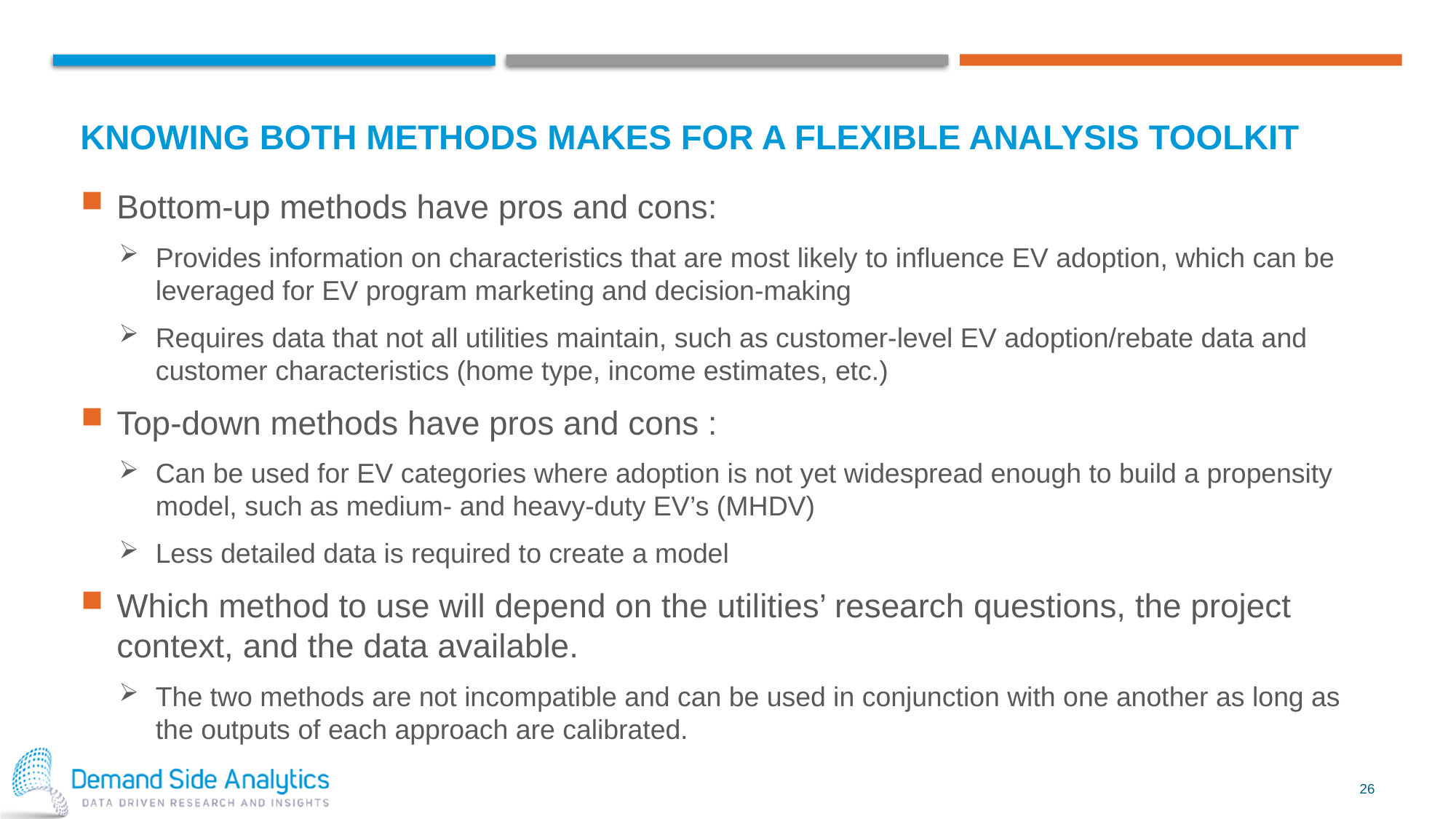

# knowing both methods makes for a flexible analysis toolkit
Bottom-up methods have pros and cons:
Provides information on characteristics that are most likely to influence EV adoption, which can be leveraged for EV program marketing and decision-making
Requires data that not all utilities maintain, such as customer-level EV adoption/rebate data and customer characteristics (home type, income estimates, etc.)
Top-down methods have pros and cons :
Can be used for EV categories where adoption is not yet widespread enough to build a propensity model, such as medium- and heavy-duty EV’s (MHDV)
Less detailed data is required to create a model
Which method to use will depend on the utilities’ research questions, the project context, and the data available.
The two methods are not incompatible and can be used in conjunction with one another as long as the outputs of each approach are calibrated.

26